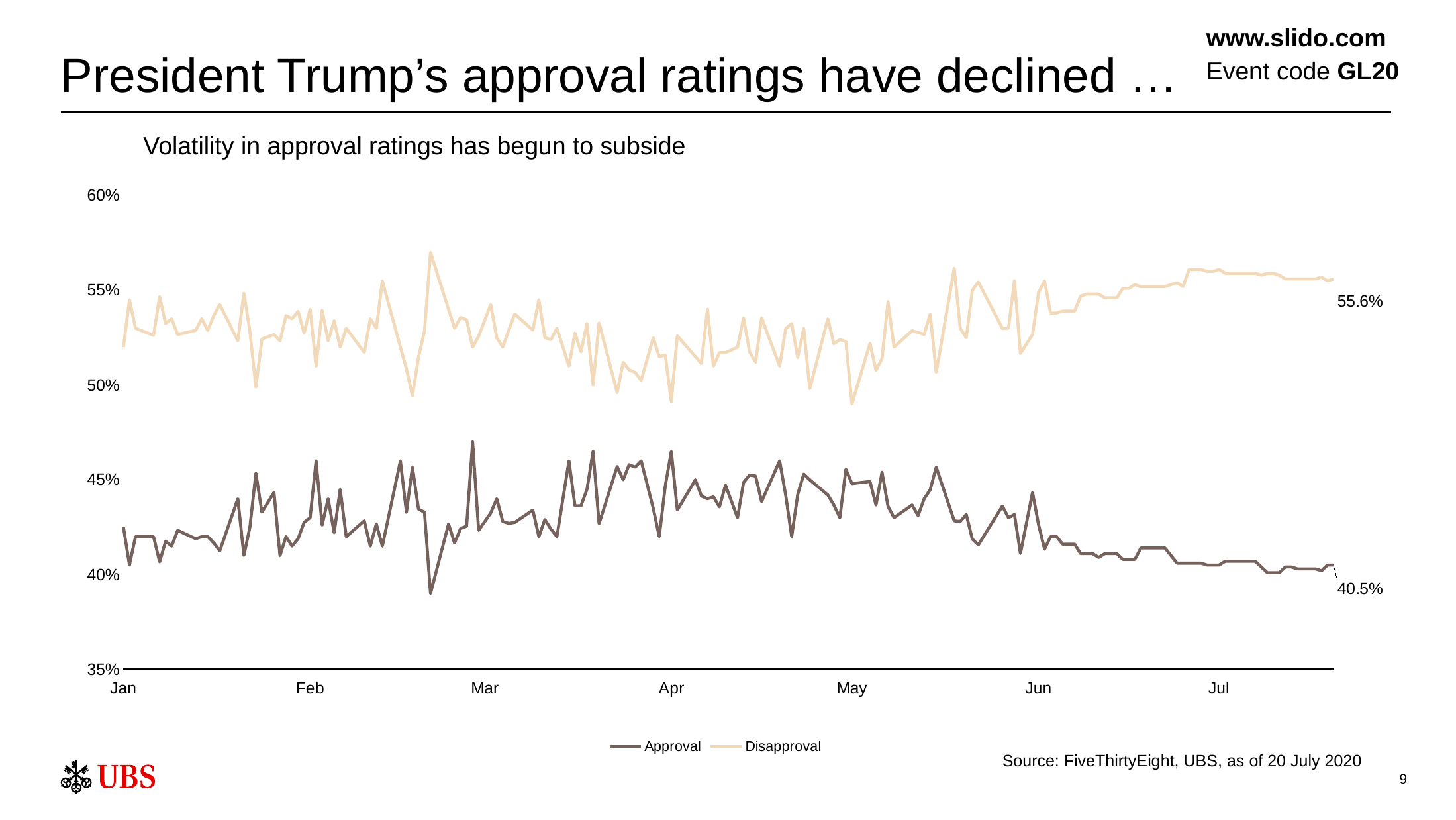

# President Trump’s approval ratings have declined …
www.slido.com
Event code GL20
Volatility in approval ratings has begun to subside

### Chart

| Category | Approval | Disapproval |
|---|---|---|
| 43831 | 0.425 | 0.52 |
| 43832 | 0.405 | 0.545 |
| 43833 | 0.42 | 0.53 |
| 43836 | 0.42 | 0.52625 |
| 43837 | 0.4066666666666666 | 0.5466666666666666 |
| 43838 | 0.4175 | 0.5325 |
| 43839 | 0.415 | 0.535 |
| 43840 | 0.42333333333333334 | 0.5266666666666666 |
| 43843 | 0.41888888888888887 | 0.5288888888888889 |
| 43844 | 0.42 | 0.535 |
| 43845 | 0.42 | 0.5288888888888889 |
| 43846 | 0.41666666666666663 | 0.5366666666666666 |
| 43847 | 0.4125 | 0.5425 |
| 43850 | 0.44 | 0.5233333333333333 |
| 43851 | 0.41 | 0.5485714285714285 |
| 43852 | 0.425 | 0.5283333333333333 |
| 43853 | 0.4535 | 0.499 |
| 43854 | 0.43285714285714283 | 0.5242857142857144 |
| 43856 | 0.44333333333333336 | 0.5266666666666666 |
| 43857 | 0.41 | 0.5233333333333333 |
| 43858 | 0.42 | 0.5366666666666666 |
| 43859 | 0.415 | 0.535 |
| 43860 | 0.41888888888888887 | 0.5388888888888889 |
| 43861 | 0.4275 | 0.5275 |
| 43862 | 0.43 | 0.54 |
| 43863 | 0.46 | 0.51 |
| 43864 | 0.426 | 0.5395 |
| 43865 | 0.44 | 0.5233333333333333 |
| 43866 | 0.42200000000000004 | 0.534 |
| 43867 | 0.445 | 0.52 |
| 43868 | 0.42 | 0.53 |
| 43871 | 0.42833333333333334 | 0.5172222222222222 |
| 43872 | 0.415 | 0.535 |
| 43873 | 0.42666666666666664 | 0.53 |
| 43874 | 0.415 | 0.555 |
| 43877 | 0.46 | 0.52 |
| 43878 | 0.43285714285714283 | 0.5085714285714286 |
| 43879 | 0.45666666666666667 | 0.49433333333333335 |
| 43880 | 0.4345454545454545 | 0.5145454545454545 |
| 43881 | 0.43285714285714283 | 0.5285714285714286 |
| 43882 | 0.39 | 0.57 |
| 43885 | 0.42666666666666664 | 0.54 |
| 43886 | 0.41666666666666663 | 0.53 |
| 43887 | 0.4242857142857143 | 0.5357142857142857 |
| 43888 | 0.4255 | 0.5345 |
| 43889 | 0.47 | 0.52 |
| 43890 | 0.42333333333333334 | 0.5258333333333334 |
| 43892 | 0.4325 | 0.5425 |
| 43893 | 0.44 | 0.525 |
| 43894 | 0.428 | 0.52 |
| 43895 | 0.42700000000000005 | 0.529 |
| 43896 | 0.4275 | 0.5375 |
| 43899 | 0.434 | 0.529 |
| 43900 | 0.42 | 0.545 |
| 43901 | 0.429 | 0.525 |
| 43902 | 0.424 | 0.524 |
| 43903 | 0.42 | 0.53 |
| 43905 | 0.46 | 0.51 |
| 43906 | 0.43625 | 0.5275 |
| 43907 | 0.43625 | 0.5175 |
| 43908 | 0.445 | 0.5325 |
| 43909 | 0.465 | 0.5 |
| 43910 | 0.4268571428571429 | 0.5328571428571428 |
| 43913 | 0.457 | 0.496 |
| 43914 | 0.45 | 0.512 |
| 43915 | 0.45799999999999996 | 0.508 |
| 43916 | 0.45666666666666667 | 0.5066666666666666 |
| 43917 | 0.46 | 0.5025 |
| 43919 | 0.435 | 0.525 |
| 43920 | 0.42 | 0.515 |
| 43921 | 0.44666666666666666 | 0.5158333333333334 |
| 43922 | 0.465 | 0.49125 |
| 43923 | 0.434 | 0.526 |
| 43926 | 0.45 | 0.515 |
| 43927 | 0.44142857142857145 | 0.5114285714285715 |
| 43928 | 0.44 | 0.54 |
| 43929 | 0.441 | 0.51 |
| 43930 | 0.4357142857142857 | 0.5171428571428571 |
| 43931 | 0.4471428571428572 | 0.5171428571428571 |
| 43933 | 0.43 | 0.52 |
| 43934 | 0.4485833333333333 | 0.5355000000000001 |
| 43935 | 0.4525 | 0.5175 |
| 43936 | 0.452 | 0.512 |
| 43937 | 0.4385 | 0.5355 |
| 43940 | 0.46 | 0.51 |
| 43941 | 0.4419166666666666 | 0.52975 |
| 43942 | 0.42 | 0.5325 |
| 43943 | 0.44222222222222224 | 0.5144444444444445 |
| 43944 | 0.45300000000000007 | 0.53 |
| 43945 | 0.45 | 0.498 |
| 43948 | 0.442 | 0.535 |
| 43949 | 0.4367272727272728 | 0.5218181818181818 |
| 43950 | 0.43 | 0.524 |
| 43951 | 0.45557142857142857 | 0.523 |
| 43952 | 0.44799999999999995 | 0.49 |
| 43955 | 0.4491111111111112 | 0.522 |
| 43956 | 0.43666666666666665 | 0.5077777777777778 |
| 43957 | 0.45399999999999996 | 0.514 |
| 43958 | 0.436 | 0.544 |
| 43959 | 0.43 | 0.52 |
| 43962 | 0.4366923076923077 | 0.5286923076923077 |
| 43963 | 0.43111111111111117 | 0.5277777777777778 |
| 43964 | 0.44 | 0.5266666666666666 |
| 43965 | 0.4447499999999999 | 0.5375 |
| 43966 | 0.45666666666666667 | 0.5066666666666666 |
| 43969 | 0.42833333333333334 | 0.5616666666666666 |
| 43970 | 0.428 | 0.53 |
| 43971 | 0.43166666666666664 | 0.525 |
| 43972 | 0.41875 | 0.55 |
| 43973 | 0.4156 | 0.5544 |
| 43977 | 0.4361333333333334 | 0.5298666666666666 |
| 43978 | 0.43 | 0.53 |
| 43979 | 0.43166666666666664 | 0.555 |
| 43980 | 0.41111111111111115 | 0.5166666666666666 |
| 43982 | 0.44333333333333336 | 0.5266666666666666 |
| 43983 | 0.42633333333333334 | 0.54875 |
| 43984 | 0.41333333333333333 | 0.555 |
| 43985 | 0.42 | 0.5379999999999999 |
| 43986 | 0.42 | 0.5379999999999999 |
| 43987 | 0.41600000000000004 | 0.539 |
| 43988 | 0.41600000000000004 | 0.539 |
| 43989 | 0.41600000000000004 | 0.539 |
| 43990 | 0.41100000000000003 | 0.547 |
| 43991 | 0.41100000000000003 | 0.5479999999999999 |
| 43992 | 0.41100000000000003 | 0.5479999999999999 |
| 43993 | 0.409 | 0.5479999999999999 |
| 43994 | 0.41100000000000003 | 0.546 |
| 43995 | 0.41100000000000003 | 0.546 |
| 43996 | 0.41100000000000003 | 0.546 |
| 43997 | 0.408 | 0.551 |
| 43998 | 0.408 | 0.551 |
| 43999 | 0.408 | 0.5529999999999999 |
| 44000 | 0.414 | 0.552 |
| 44001 | 0.414 | 0.552 |
| 44002 | 0.414 | 0.552 |
| 44003 | 0.414 | 0.552 |
| 44004 | 0.414 | 0.552 |
| 44005 | 0.41 | 0.5529999999999999 |
| 44006 | 0.406 | 0.5539999999999999 |
| 44007 | 0.406 | 0.552 |
| 44008 | 0.406 | 0.561 |
| 44009 | 0.406 | 0.561 |
| 44010 | 0.406 | 0.561 |
| 44011 | 0.405 | 0.56 |
| 44012 | 0.405 | 0.56 |
| 44013 | 0.405 | 0.561 |
| 44014 | 0.40700000000000003 | 0.5589999999999999 |
| 44015 | 0.40700000000000003 | 0.5589999999999999 |
| 44016 | 0.407 | 0.5589999999999999 |
| 44017 | 0.40700000000000003 | 0.5589999999999999 |
| 44018 | 0.40700000000000003 | 0.5589999999999999 |
| 44019 | 0.40700000000000003 | 0.5589999999999999 |
| 44020 | 0.404 | 0.5579999999999999 |
| 44021 | 0.401 | 0.5589999999999999 |
| 44022 | 0.401 | 0.5589999999999999 |
| 44023 | 0.401 | 0.5579999999999999 |
| 44024 | 0.40399999999999997 | 0.556 |
| 44025 | 0.40399999999999997 | 0.556 |
| 44026 | 0.40299999999999997 | 0.556 |
| 44027 | 0.40299999999999997 | 0.556 |
| 44028 | 0.40299999999999997 | 0.556 |
| 44029 | 0.40299999999999997 | 0.556 |
| 44030 | 0.402 | 0.557 |
| 44031 | 0.405 | 0.555 |
| 44032 | 0.405 | 0.556 |
Source: FiveThirtyEight, UBS, as of 20 July 2020